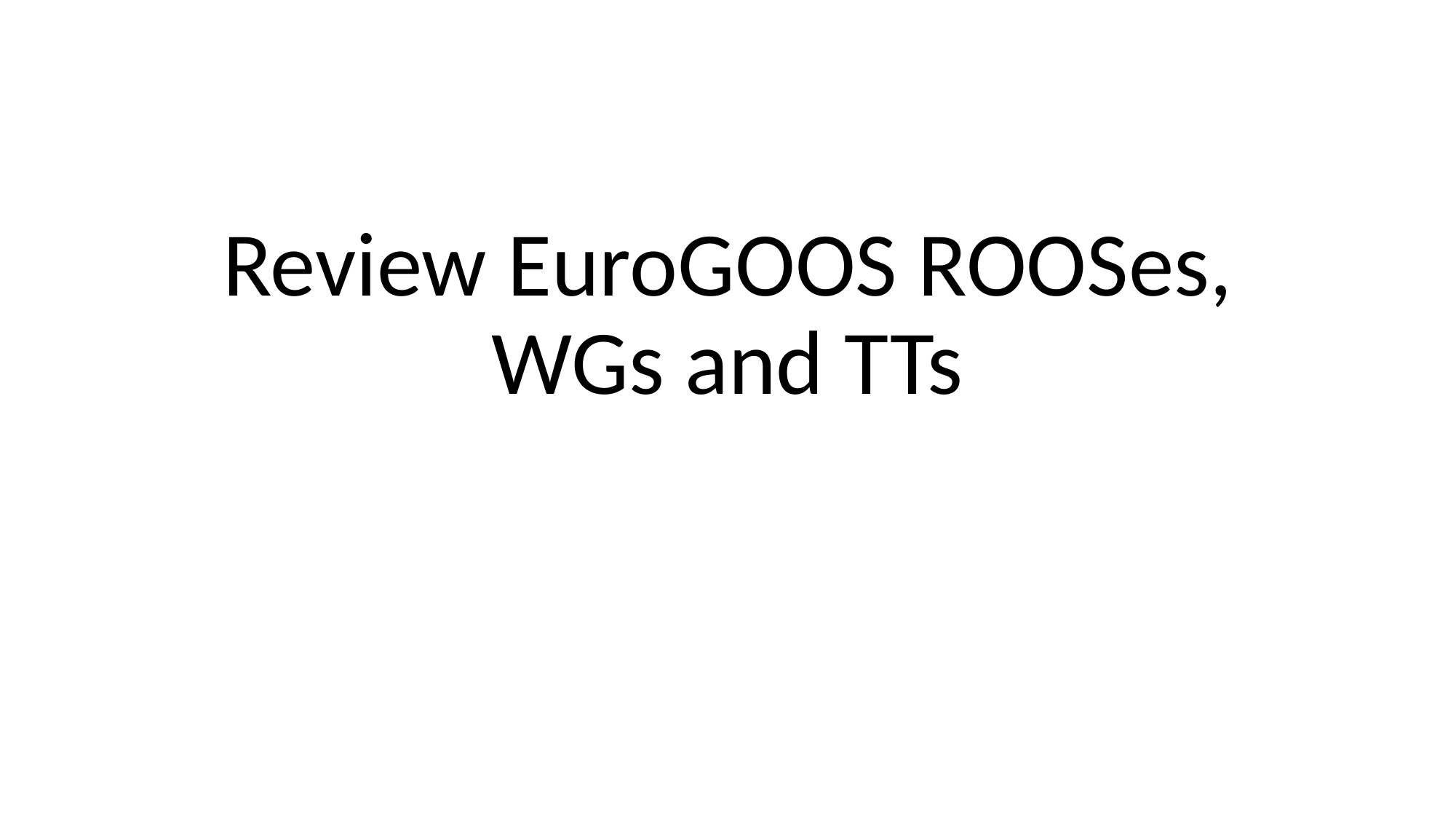

# Review EuroGOOS ROOSes, WGs and TTs